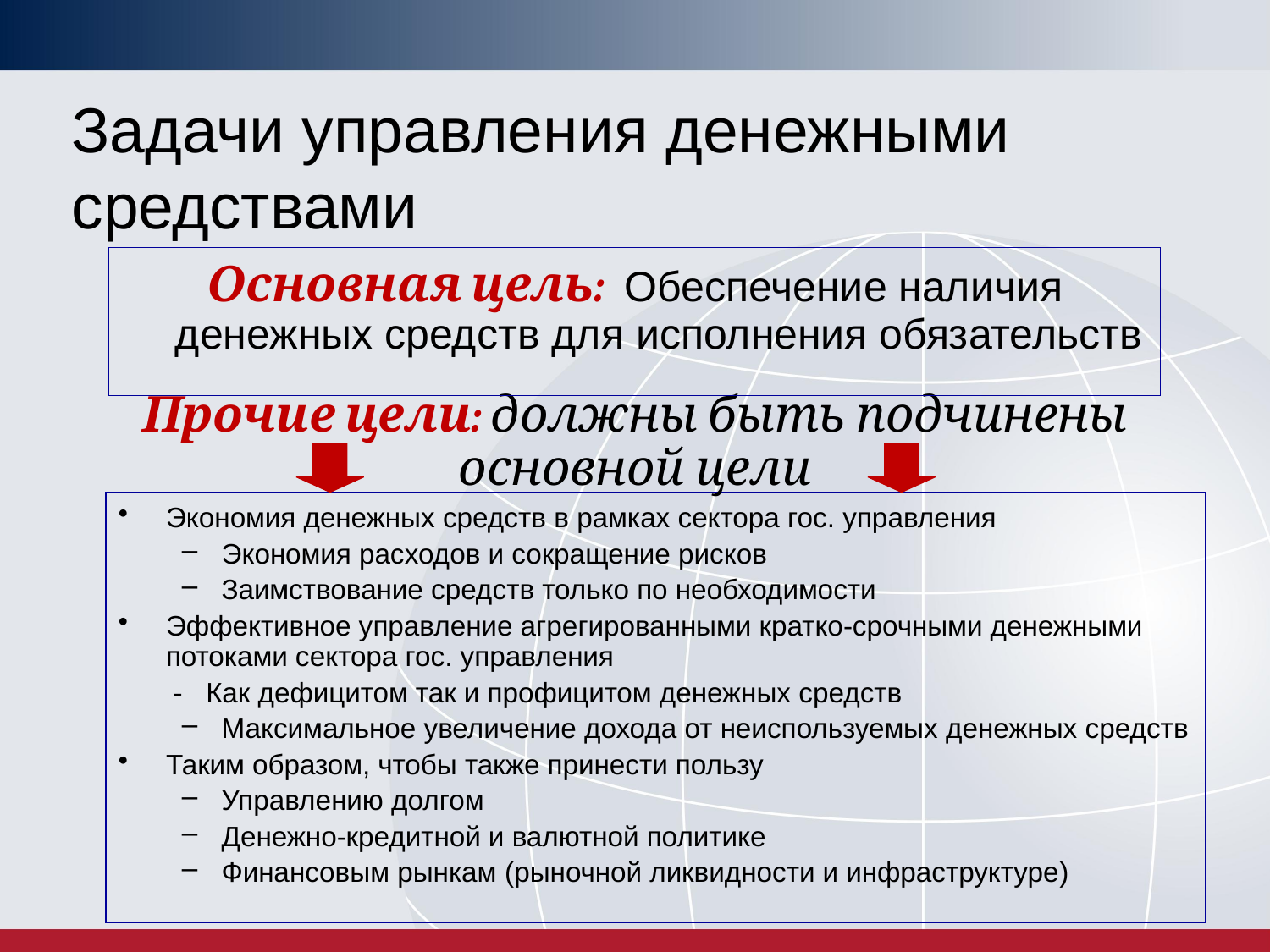

# Задачи управления денежными средствами
Основная цель:  Обеспечение наличия денежных средств для исполнения обязательств
Прочие цели: должны быть подчинены основной цели

Экономия денежных средств в рамках сектора гос. управления
Экономия расходов и сокращение рисков
Заимствование средств только по необходимости
Эффективное управление агрегированными кратко-срочными денежными потоками сектора гос. управления
       -   Как дефицитом так и профицитом денежных средств
Максимальное увеличение дохода от неиспользуемых денежных средств
Таким образом, чтобы также принести пользу
Управлению долгом
Денежно-кредитной и валютной политике
Финансовым рынкам (рыночной ликвидности и инфраструктуре)